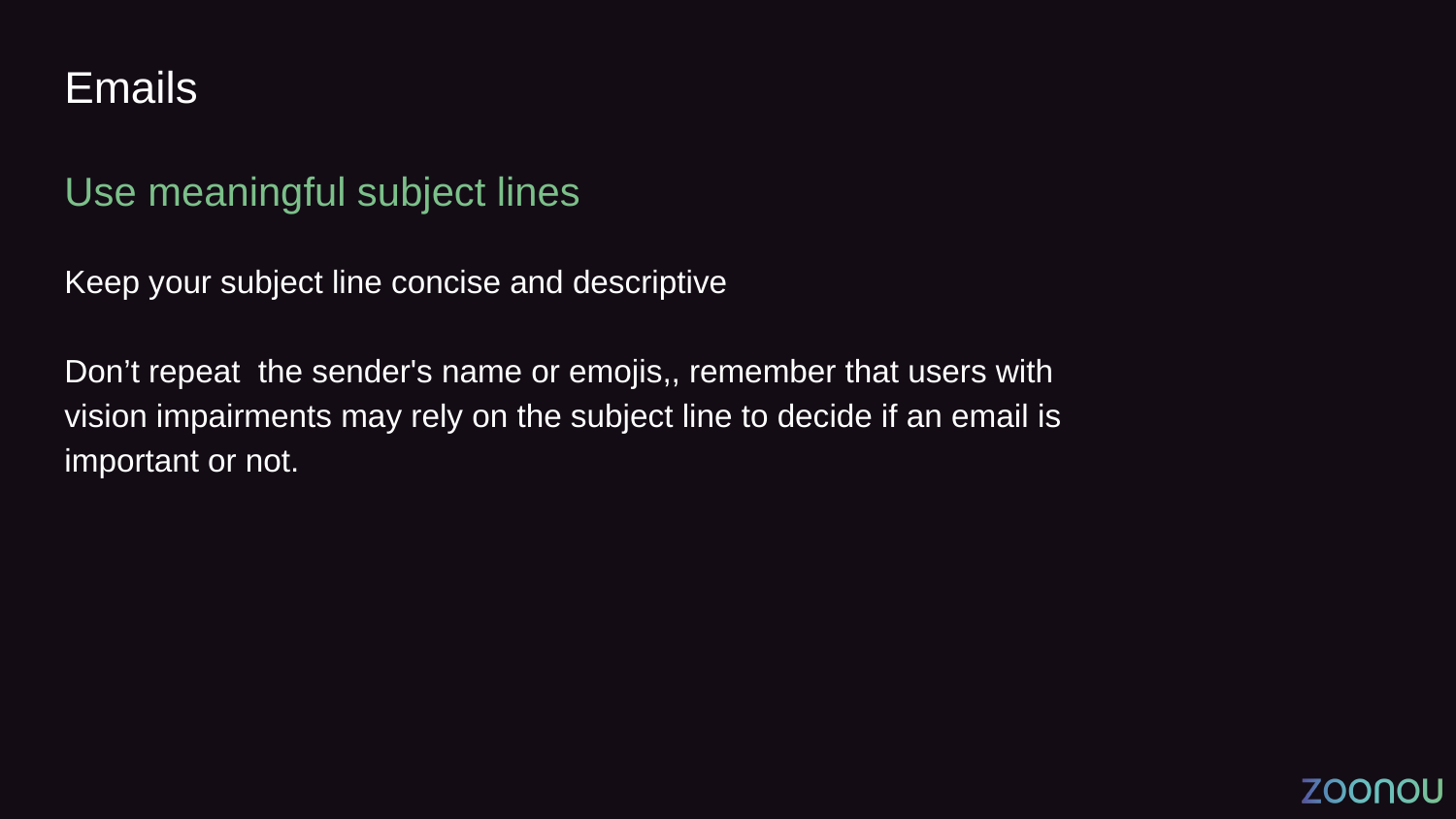

# Emails
Use meaningful subject lines
Keep your subject line concise and descriptive

Don’t repeat  the sender's name or emojis,, remember that users with vision impairments may rely on the subject line to decide if an email is important or not.